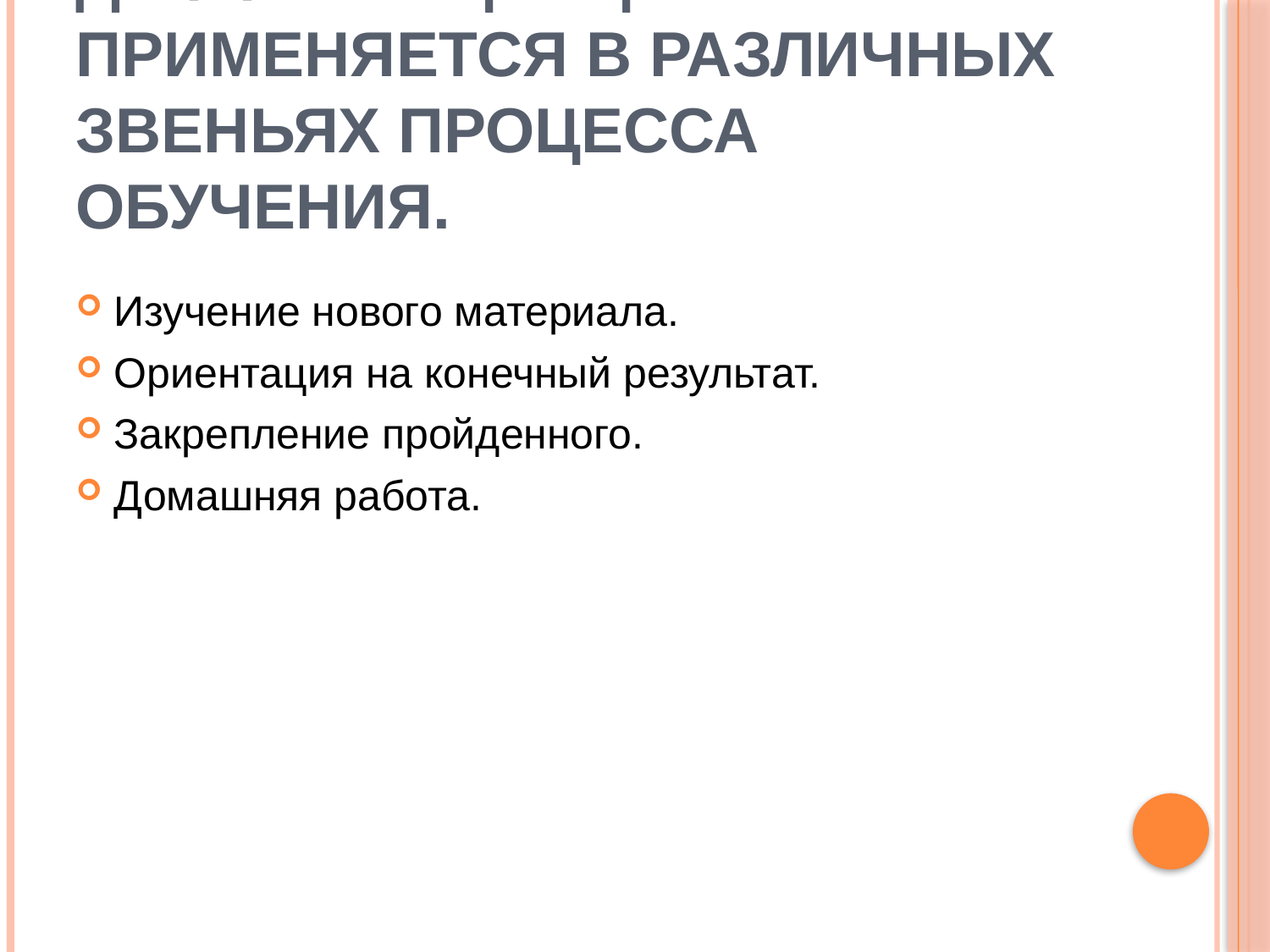

# Дифференциация применяется в различных звеньях процесса обучения.
Изучение нового материала.
Ориентация на конечный результат.
Закрепление пройденного.
Домашняя работа.